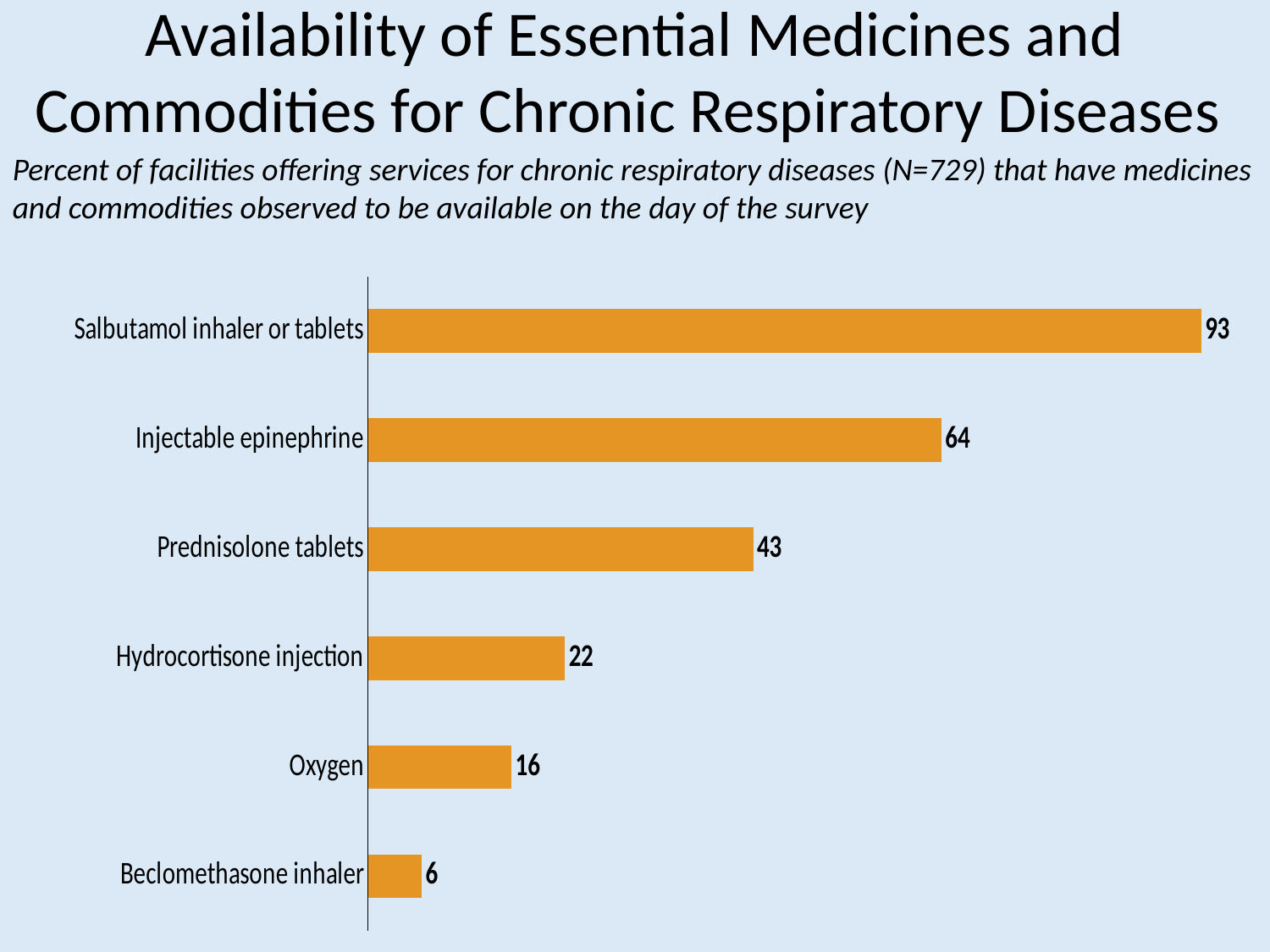

# Availability of Essential Medicines and Commodities for Chronic Respiratory Diseases
Percent of facilities offering services for chronic respiratory diseases (N=729) that have medicines and commodities observed to be available on the day of the survey

### Chart

| Category | CRD drugs |
|---|---|
| Beclomethasone inhaler | 6.0 |
| Oxygen | 16.0 |
| Hydrocortisone injection | 22.0 |
| Prednisolone tablets | 43.0 |
| Injectable epinephrine | 64.0 |
| Salbutamol inhaler or tablets | 93.0 |